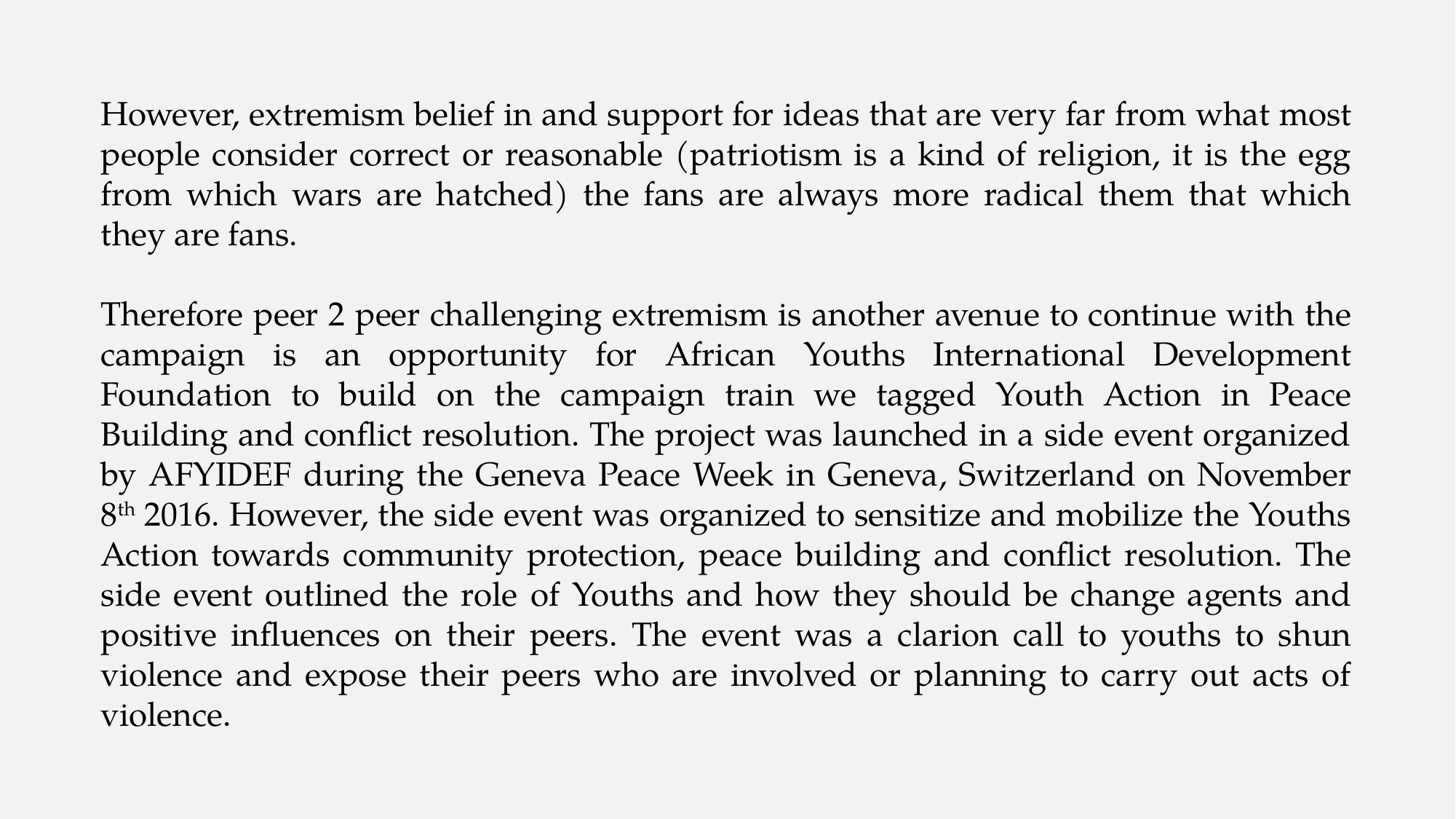

However, extremism belief in and support for ideas that are very far from what most people consider correct or reasonable (patriotism is a kind of religion, it is the egg from which wars are hatched) the fans are always more radical them that which they are fans.

Therefore peer 2 peer challenging extremism is another avenue to continue with the campaign is an opportunity for African Youths International Development Foundation to build on the campaign train we tagged Youth Action in Peace Building and conflict resolution. The project was launched in a side event organized by AFYIDEF during the Geneva Peace Week in Geneva, Switzerland on November 8th 2016. However, the side event was organized to sensitize and mobilize the Youths Action towards community protection, peace building and conflict resolution. The side event outlined the role of Youths and how they should be change agents and positive influences on their peers. The event was a clarion call to youths to shun violence and expose their peers who are involved or planning to carry out acts of violence.